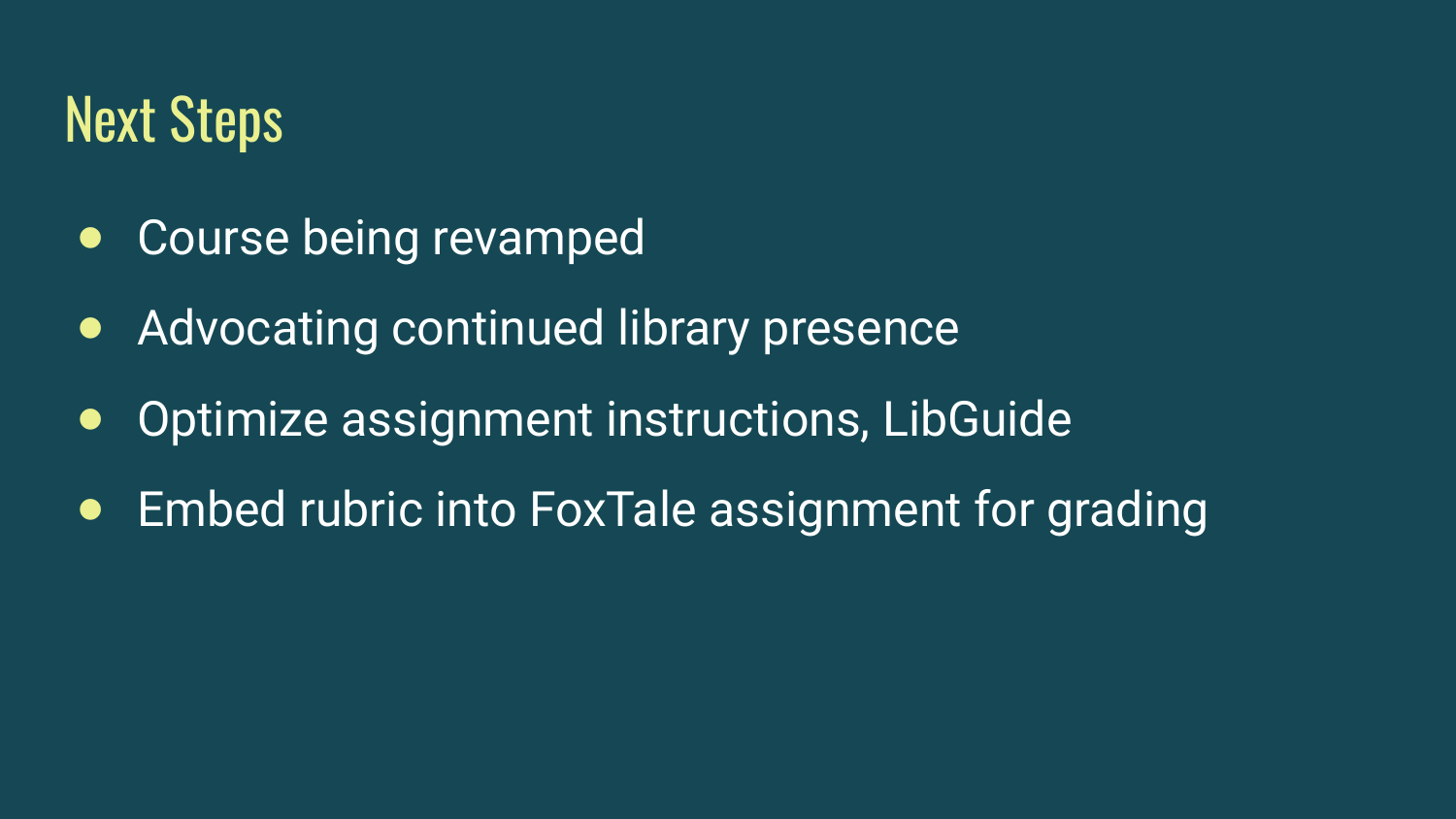

# Next Steps
Course being revamped
Advocating continued library presence
Optimize assignment instructions, LibGuide
Embed rubric into FoxTale assignment for grading